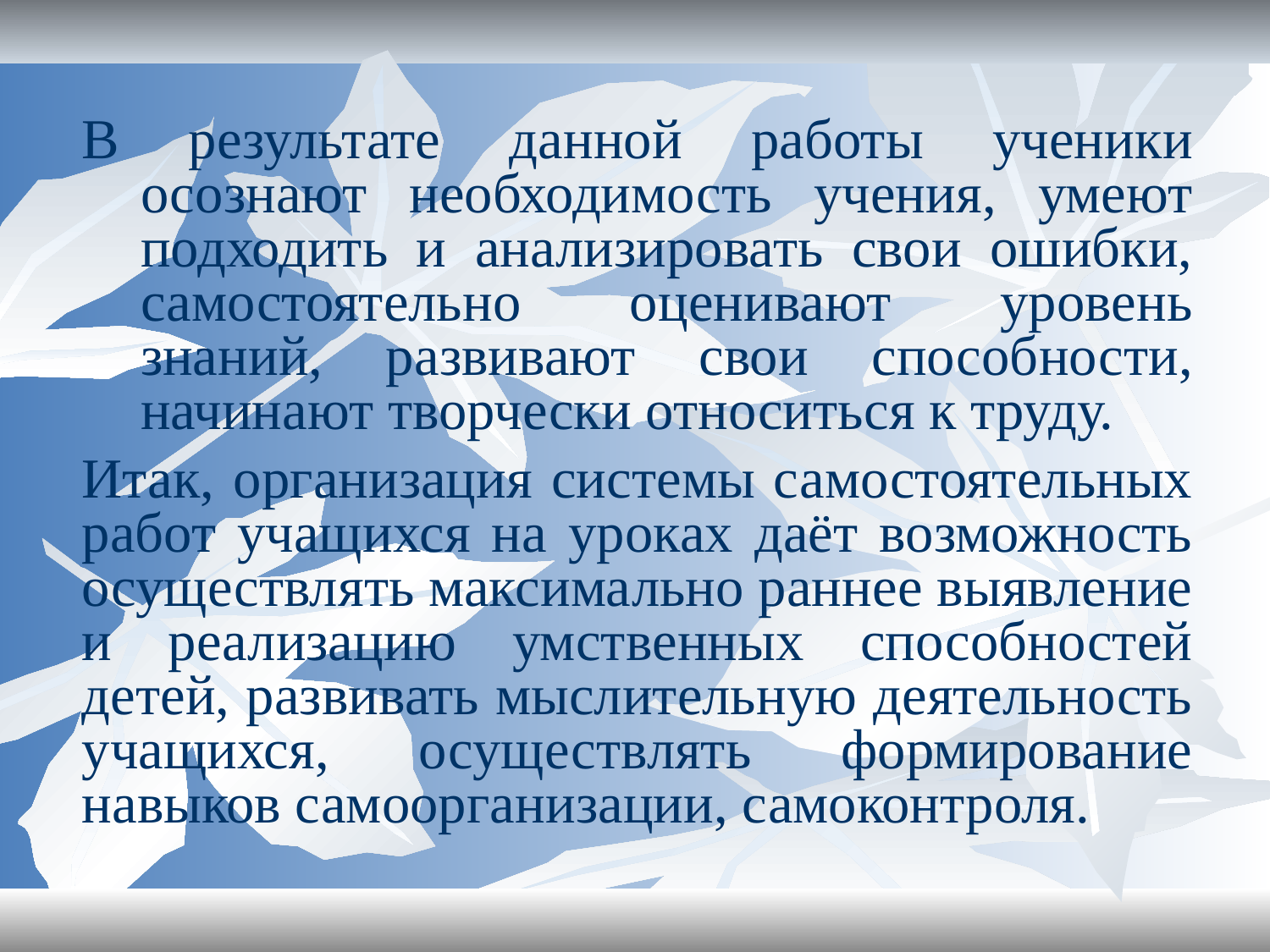

В результате данной работы ученики осознают необходимость учения, умеют подходить и анализировать свои ошибки, самостоятельно оценивают уровень знаний, развивают свои способности, начинают творчески относиться к труду.
Итак, организация системы самостоятельных работ учащихся на уроках даёт возможность осуществлять максимально раннее выявление и реализацию умственных способностей детей, развивать мыслительную деятельность учащихся, осуществлять формирование навыков самоорганизации, самоконтроля.